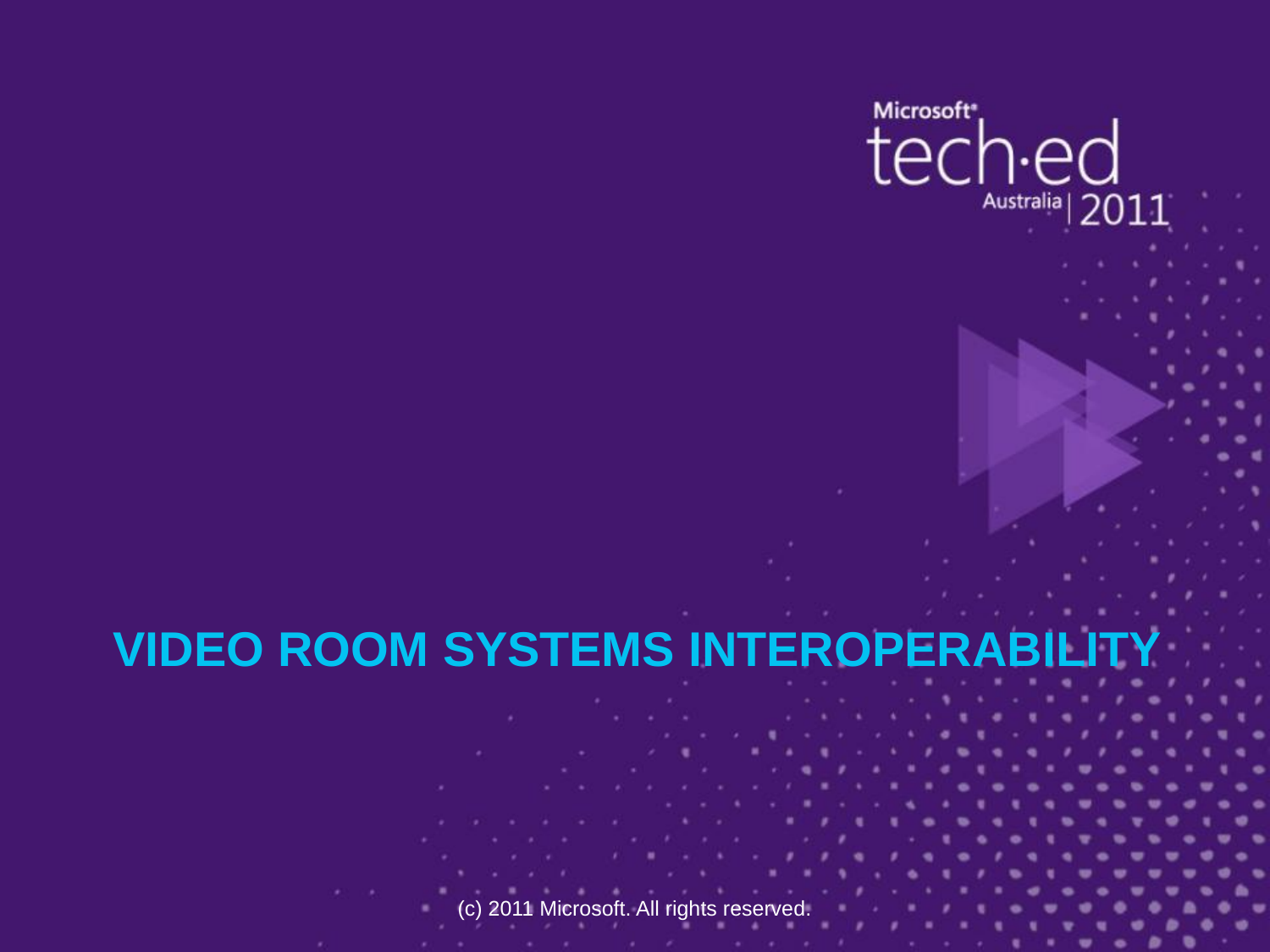

# Video room systems interoperability
(c) 2011 Microsoft. All rights reserved.